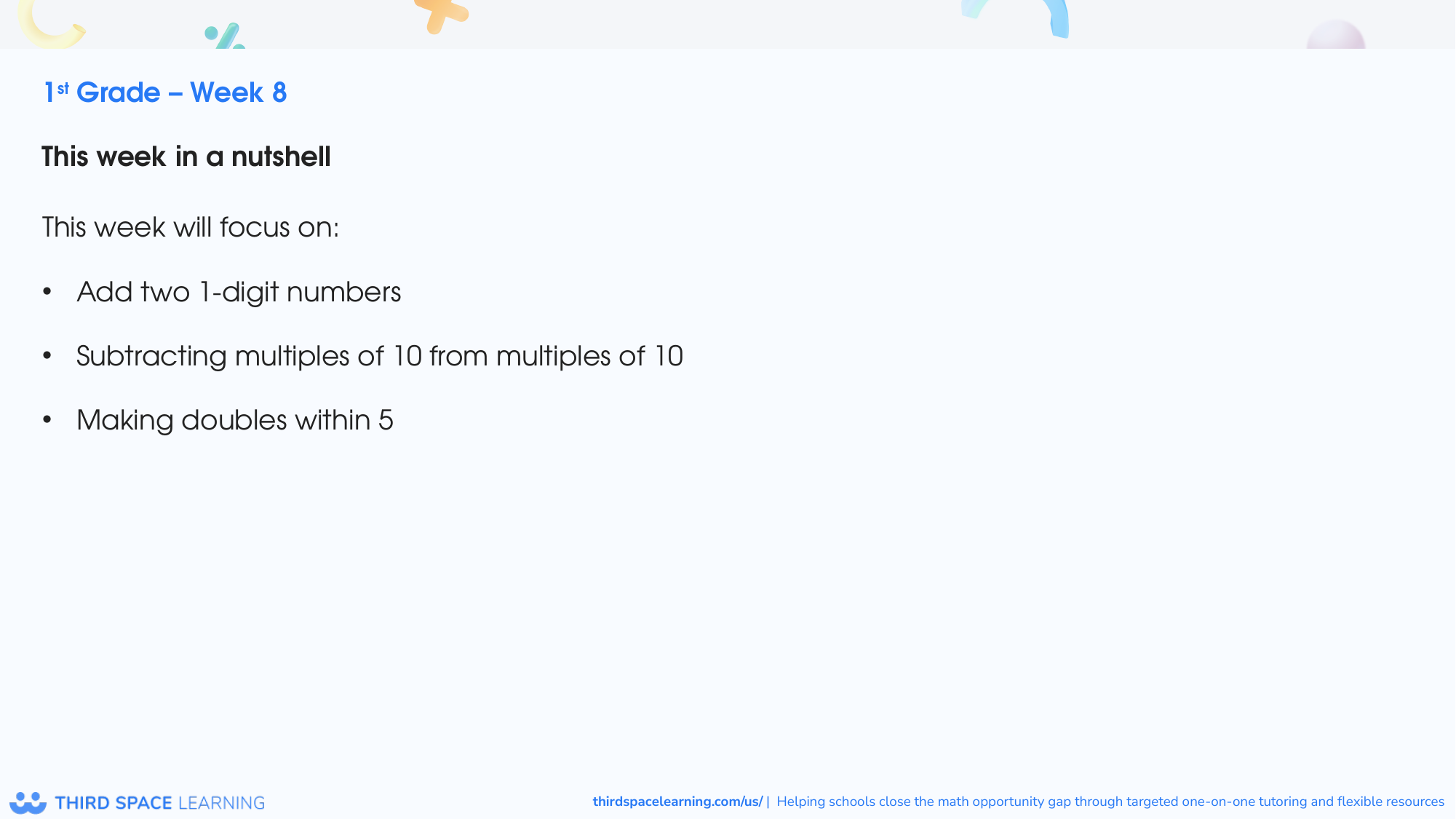

1st Grade – Week 8
This week in a nutshell
This week will focus on:
Add two 1-digit numbers
Subtracting multiples of 10 from multiples of 10
Making doubles within 5